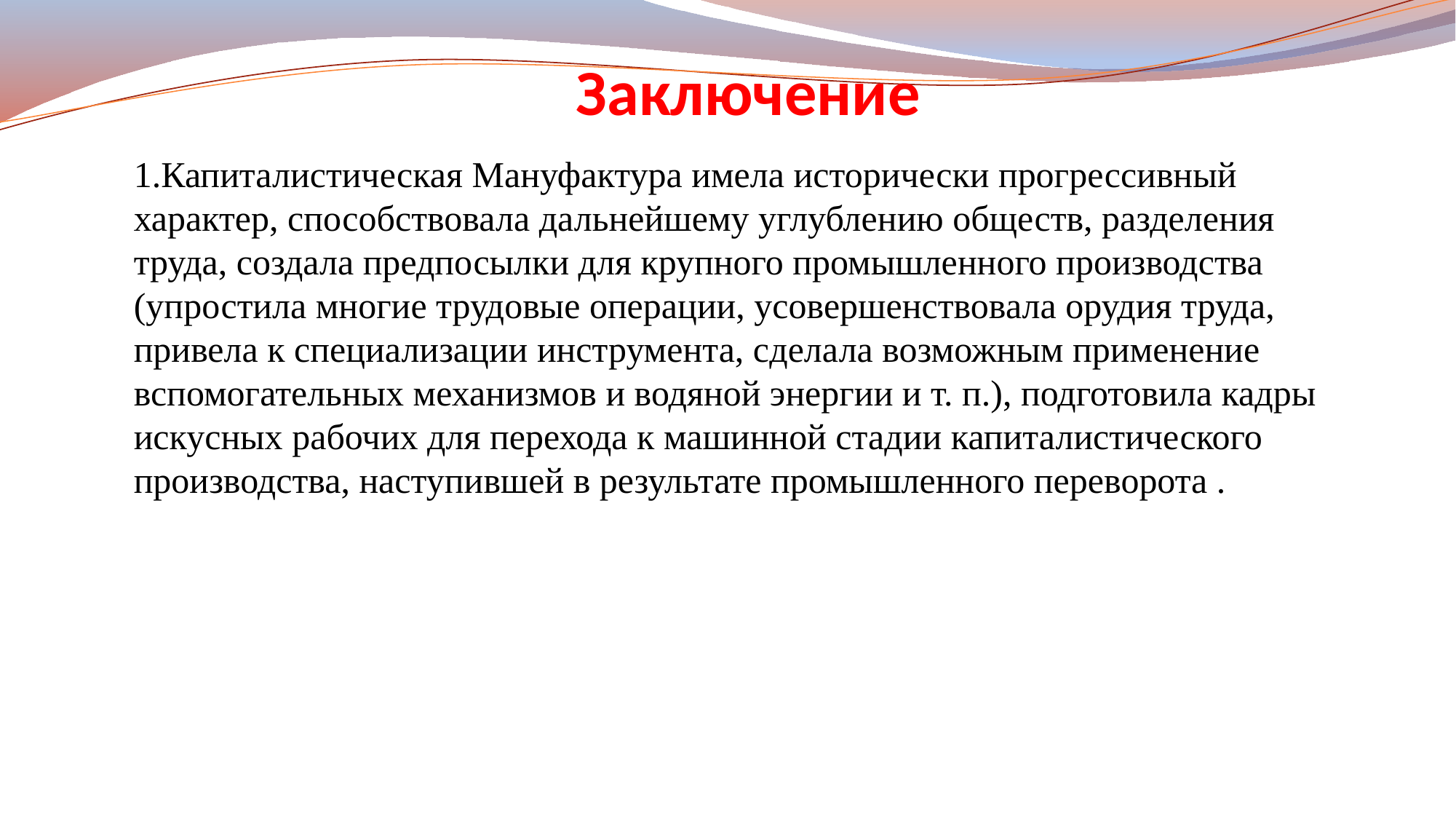

Заключение
1.Капиталистическая Мануфактура имела исторически прогрессивный характер, способствовала дальнейшему углублению обществ, разделения труда, создала предпосылки для крупного промышленного производства (упростила многие трудовые операции, усовершенствовала орудия труда, привела к специализации инструмента, сделала возможным применение вспомогательных механизмов и водяной энергии и т. п.), подготовила кадры искусных рабочих для перехода к машинной стадии капиталистического производства, наступившей в результате промышленного переворота .